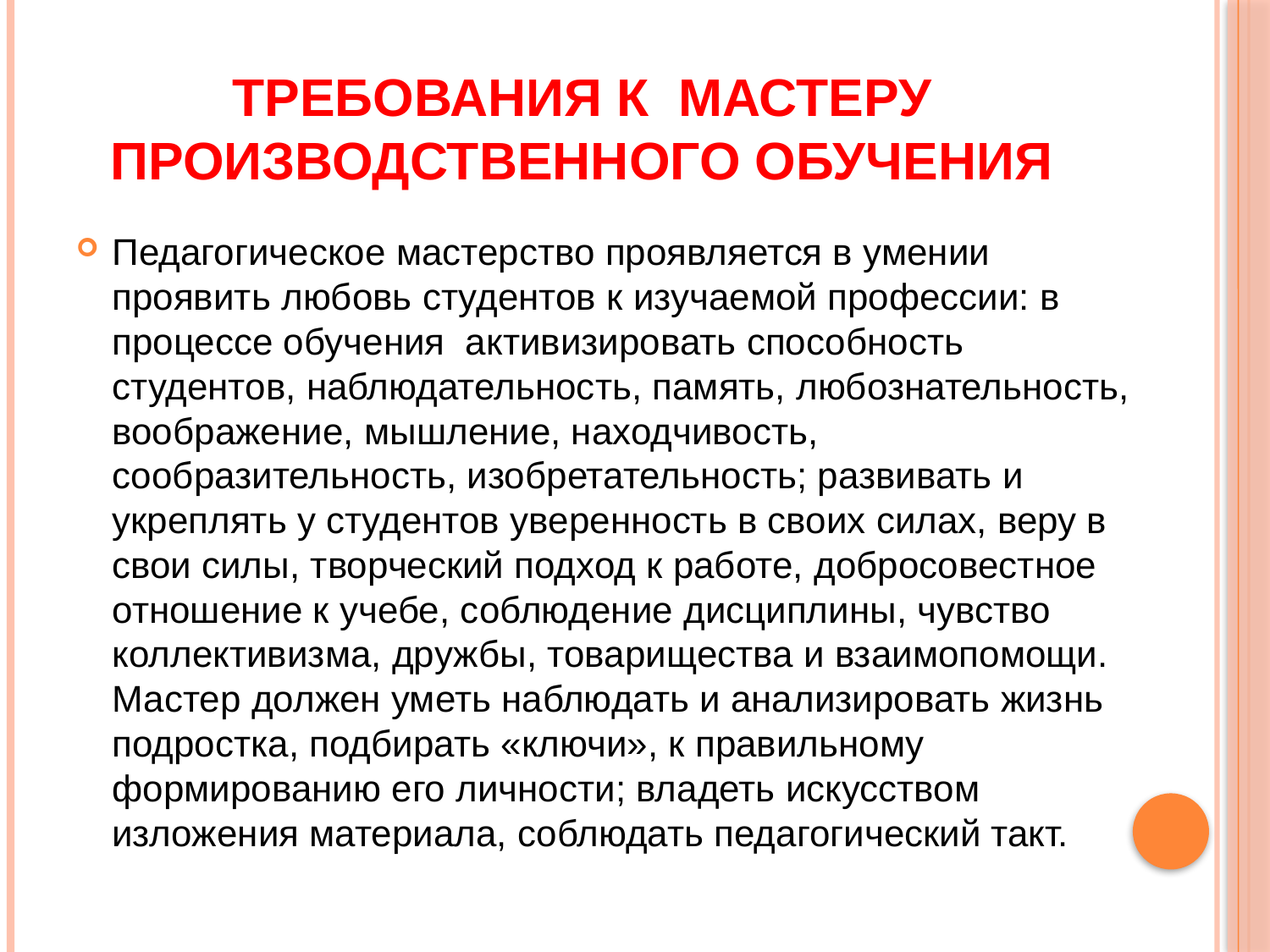

# ТРЕБОВАНИЯ К  МАСТЕРУ ПРОИЗВОДСТВЕННОГО ОБУЧЕНИЯ
Педагогическое мастерство проявляется в умении проявить любовь студентов к изучаемой профессии: в процессе обучения  активизировать способность студентов, наблюдательность, память, любознательность, воображение, мышление, находчивость, сообразительность, изобретательность; развивать и укреплять у студентов уверенность в своих силах, веру в свои силы, творческий подход к работе, добросовестное отношение к учебе, соблюдение дисциплины, чувство коллективизма, дружбы, товарищества и взаимопомощи.  Мастер должен уметь наблюдать и анализировать жизнь подростка, подбирать «ключи», к правильному формированию его личности; владеть искусством изложения материала, соблюдать педагогический такт.